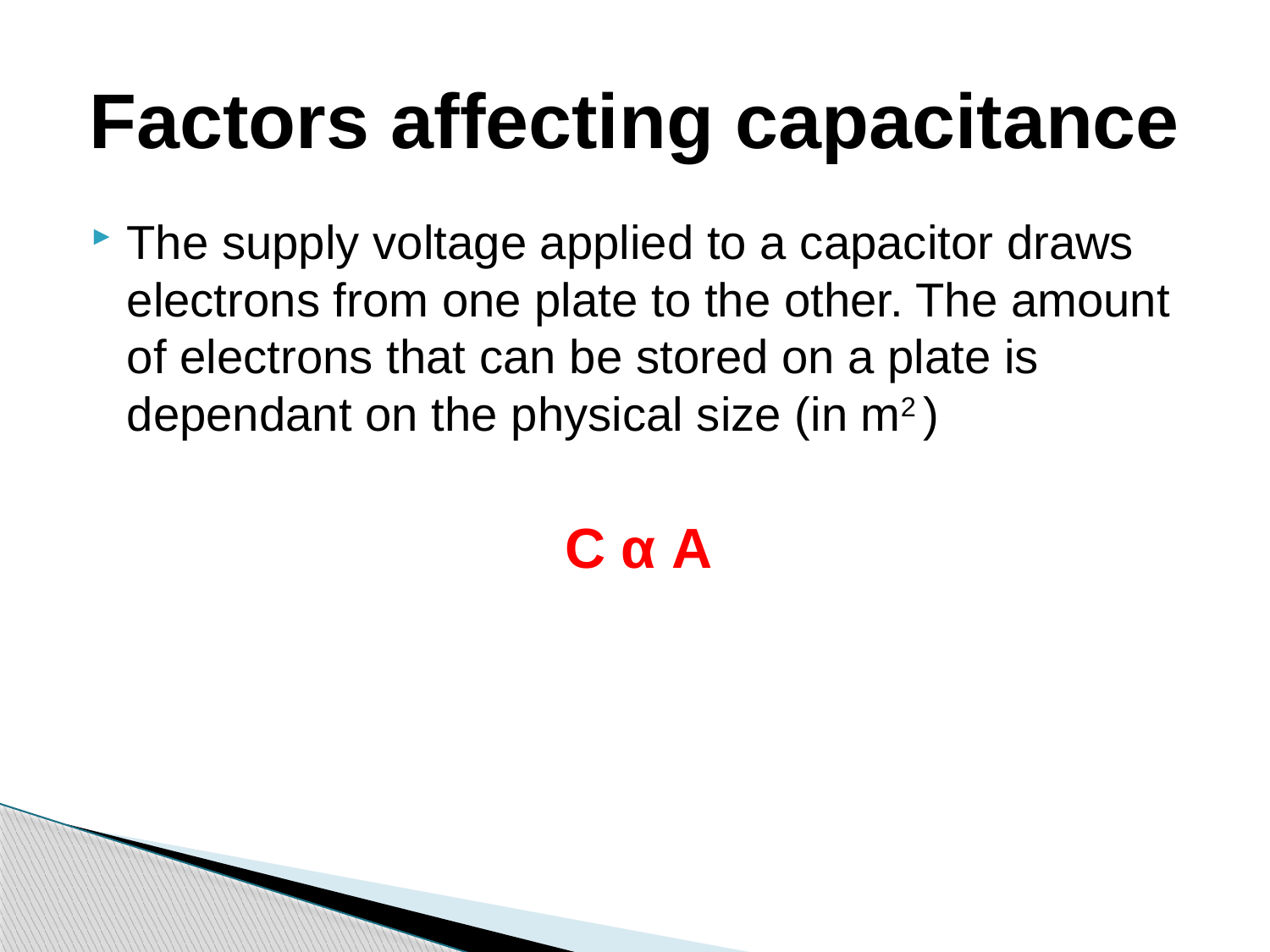

# Factors affecting capacitance
The supply voltage applied to a capacitor draws electrons from one plate to the other. The amount of electrons that can be stored on a plate is dependant on the physical size (in m2 )
C α A